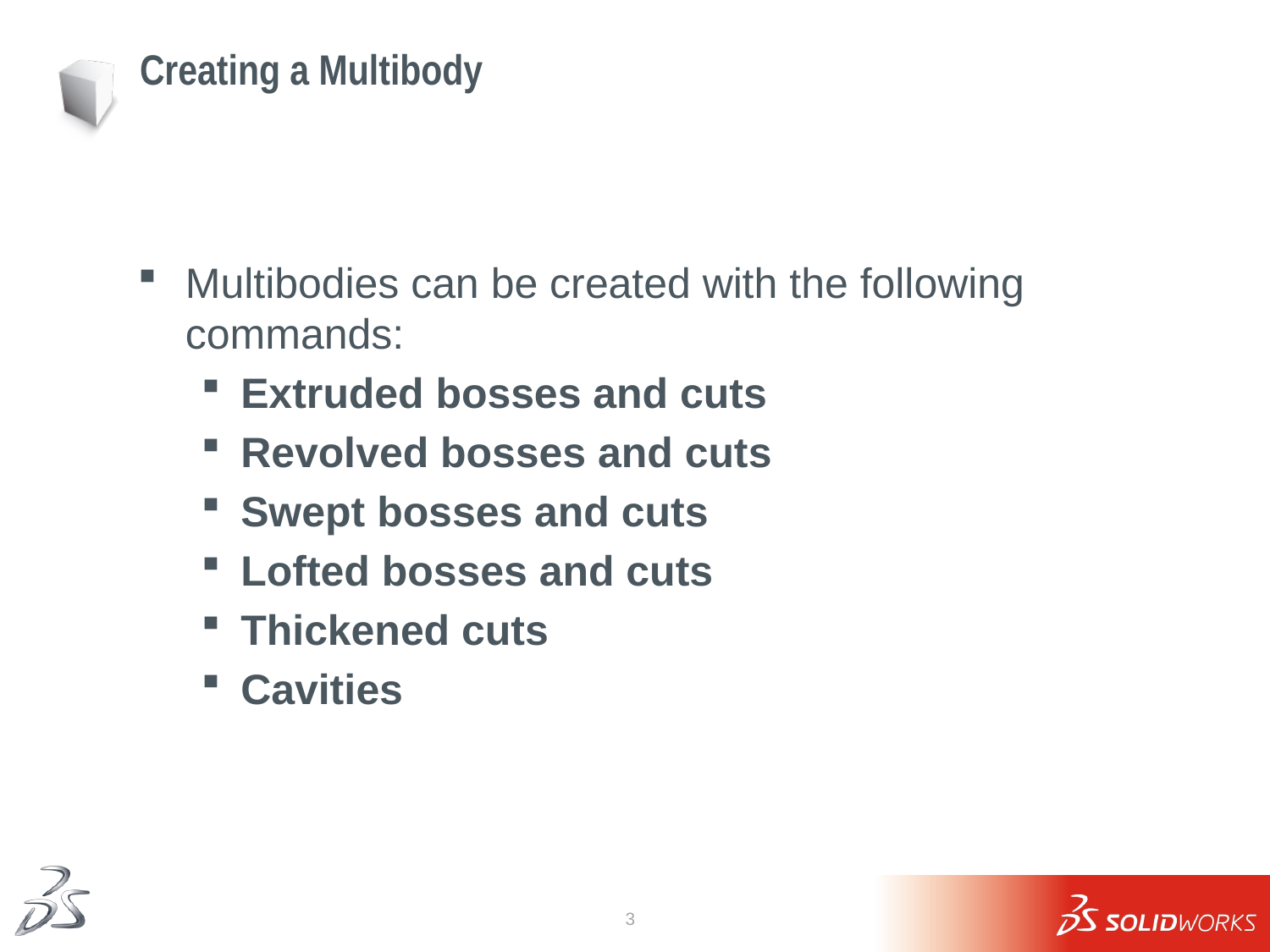

# Creating a Multibody
Multibodies can be created with the following commands:
Extruded bosses and cuts
Revolved bosses and cuts
Swept bosses and cuts
Lofted bosses and cuts
Thickened cuts
Cavities